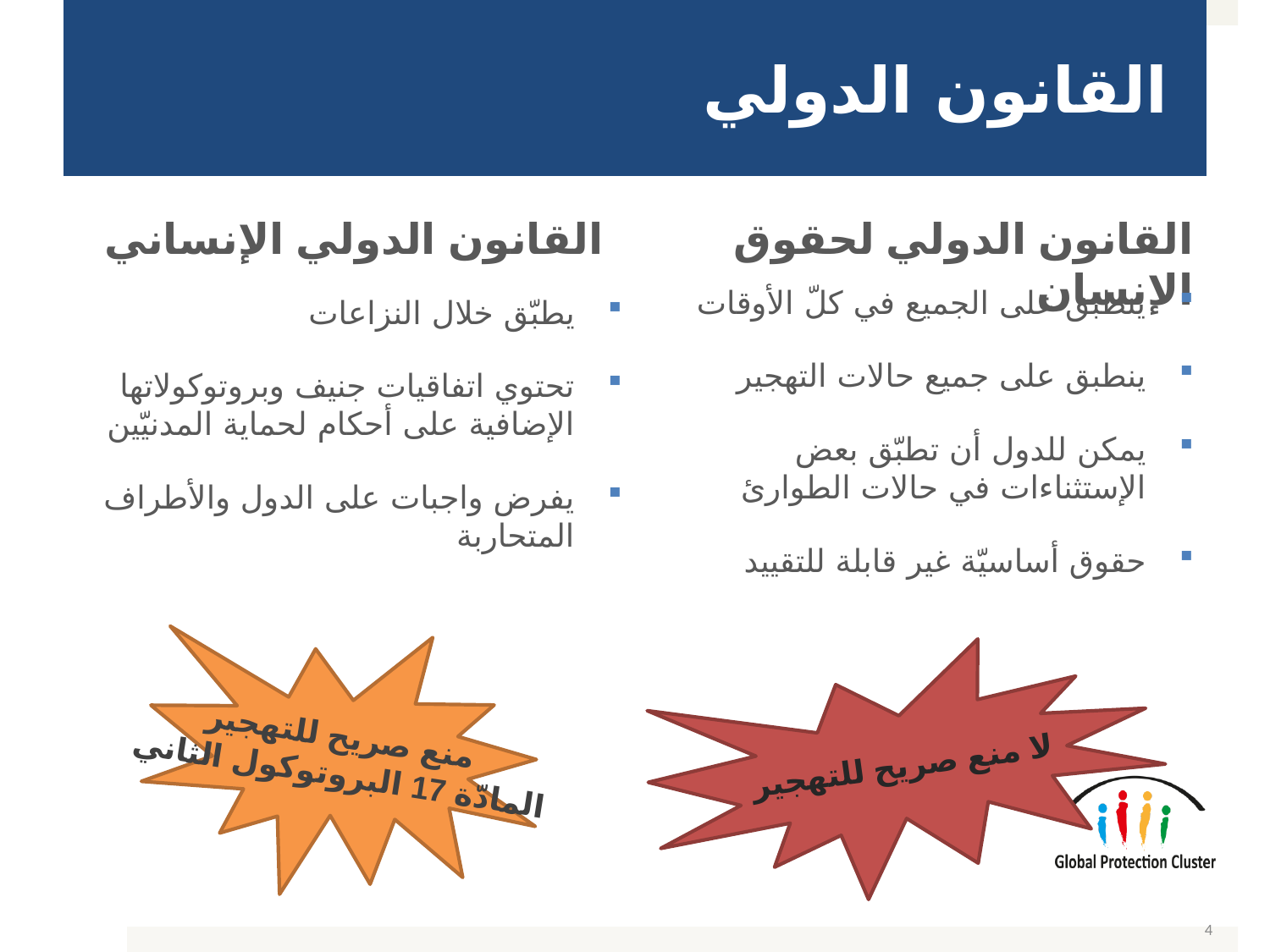

# القانون الدولي
القانون الدولي الإنساني
القانون الدولي لحقوق الإنسان
ينطبق على الجميع في كلّ الأوقات
ينطبق على جميع حالات التهجير
يمكن للدول أن تطبّق بعض الإستثناءات في حالات الطوارئ
حقوق أساسيّة غير قابلة للتقييد
يطبّق خلال النزاعات
تحتوي اتفاقيات جنيف وبروتوكولاتها الإضافية على أحكام لحماية المدنيّين
يفرض واجبات على الدول والأطراف المتحاربة
منع صريح للتهجير
المادّة 17 البروتوكول الثاني
لا منع صريح للتهجير